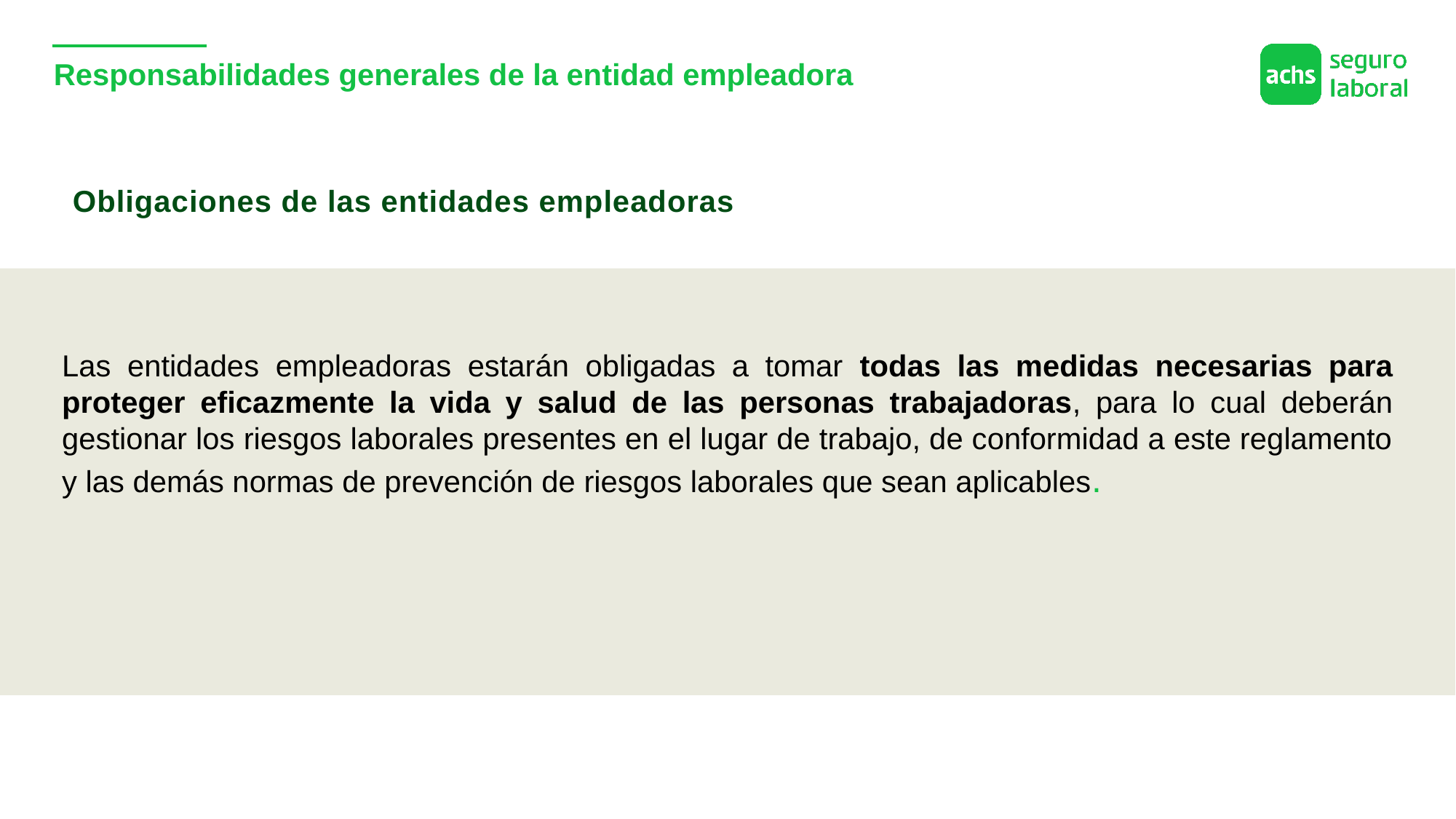

# Responsabilidades generales de la entidad empleadora
Obligaciones de las entidades empleadoras

Las entidades empleadoras estarán obligadas a tomar todas las medidas necesarias para proteger eficazmente la vida y salud de las personas trabajadoras, para lo cual deberán gestionar los riesgos laborales presentes en el lugar de trabajo, de conformidad a este reglamento y las demás normas de prevención de riesgos laborales que sean aplicables.